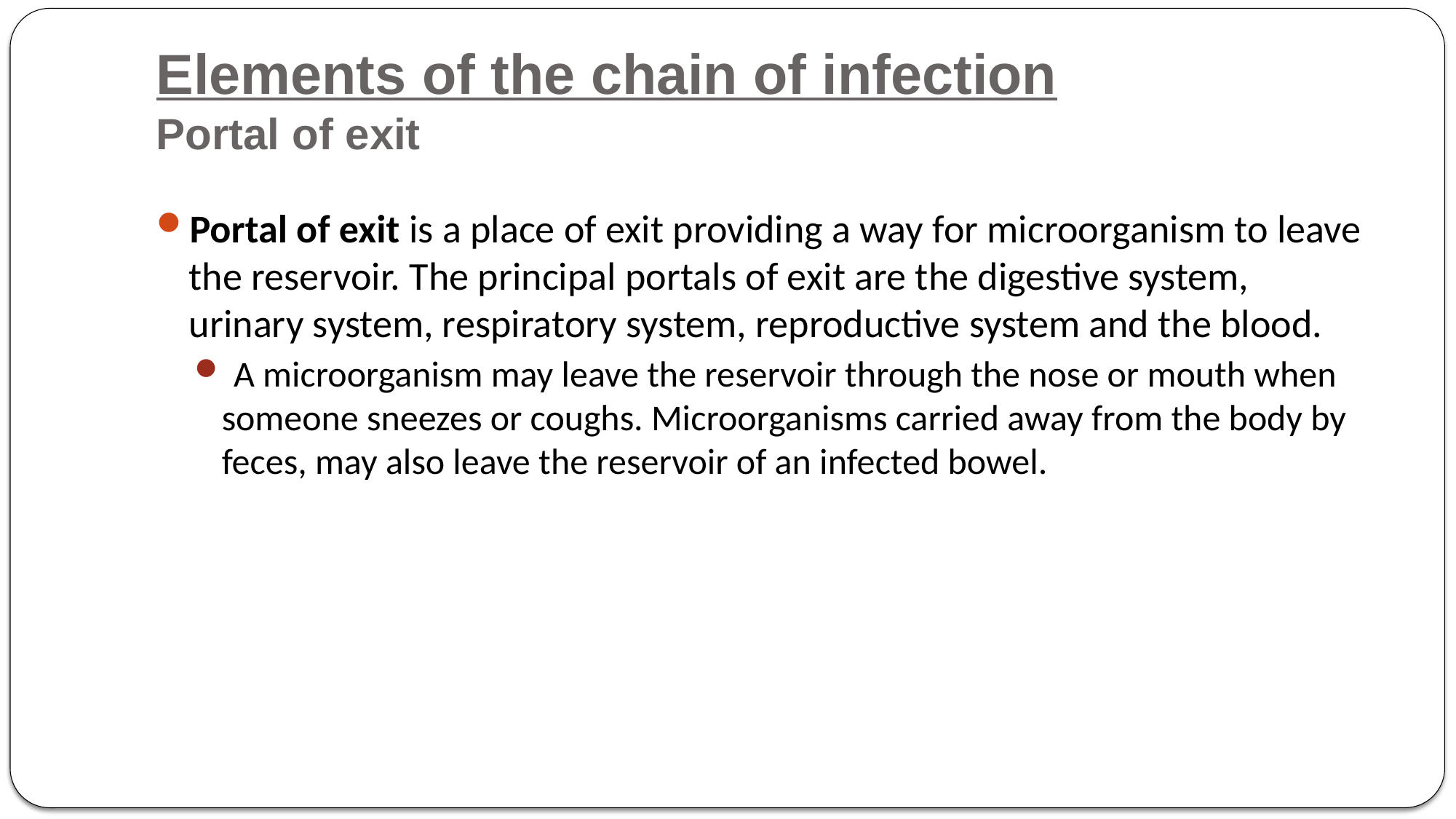

# Elements of the chain of infection Portal of exit
Portal of exit is a place of exit providing a way for microorganism to leave the reservoir. The principal portals of exit are the digestive system, urinary system, respiratory system, reproductive system and the blood.
 A microorganism may leave the reservoir through the nose or mouth when someone sneezes or coughs. Microorganisms carried away from the body by feces, may also leave the reservoir of an infected bowel.